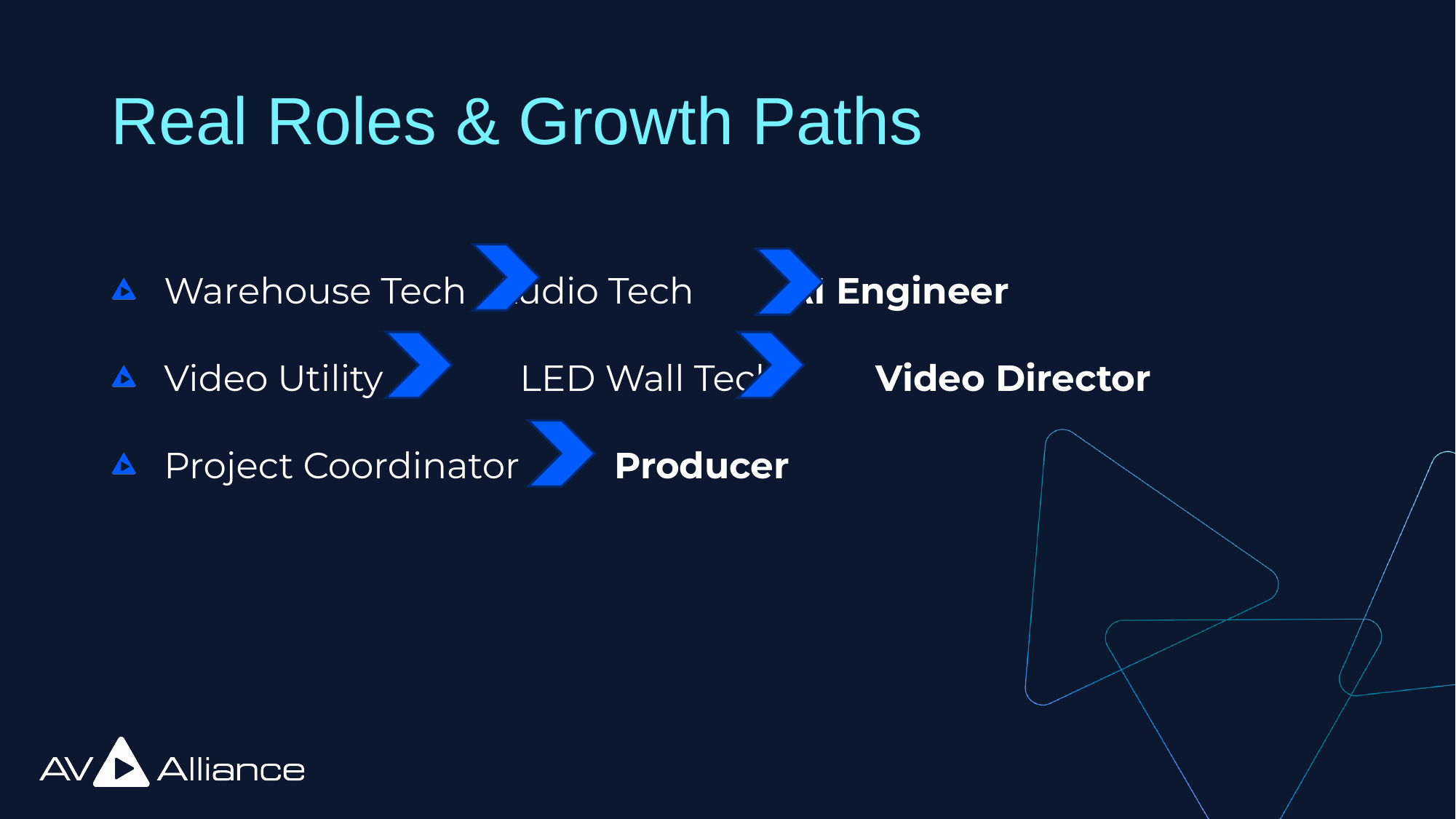

# Real Roles & Growth Paths
Warehouse Tech	Audio Tech	        A1 Engineer
Video Utility	   LED Wall Tech	      Video Director
Project Coordinator          Producer